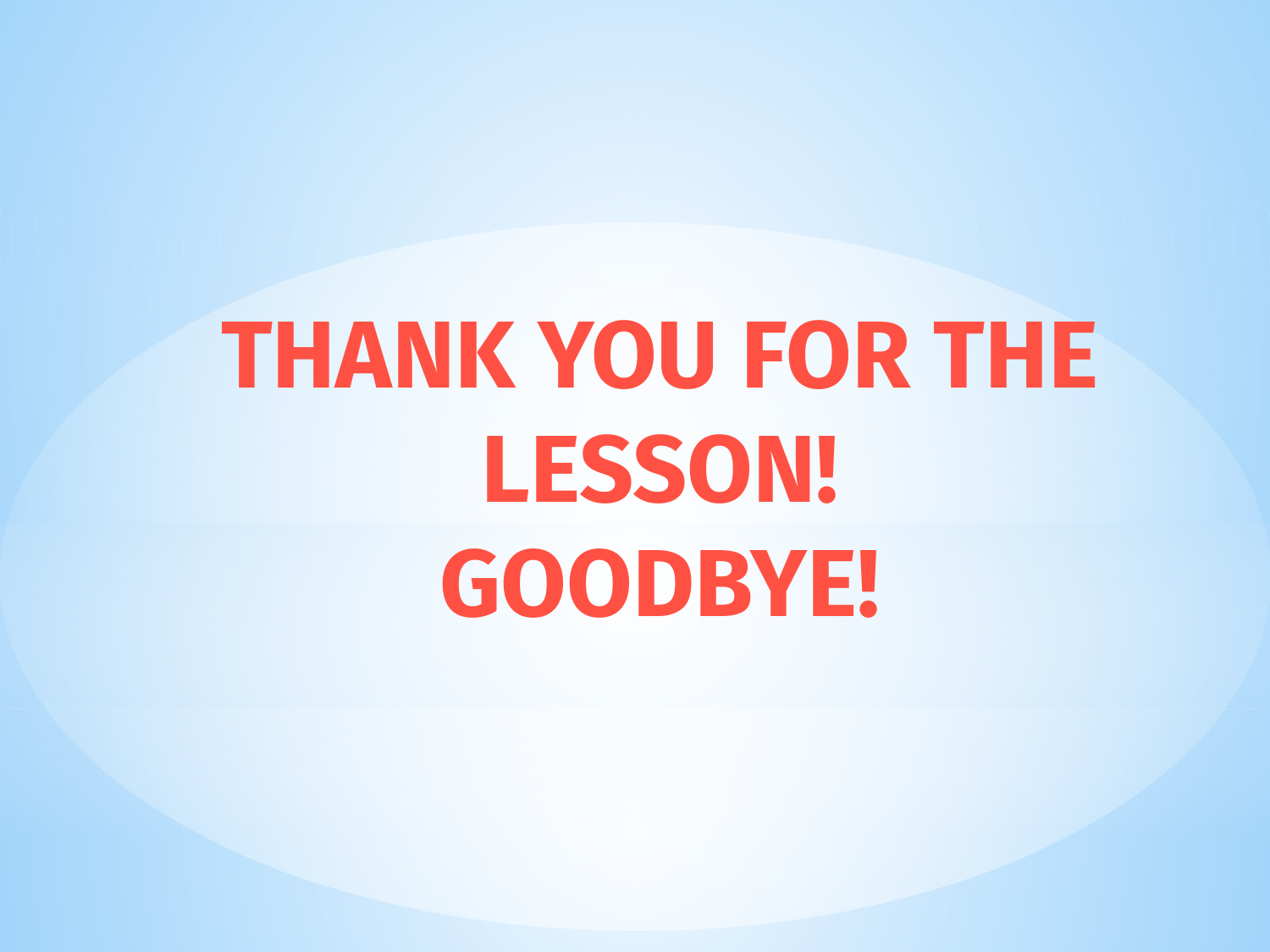

#
THANK YOU FOR THE LESSON!
GOODBYE!